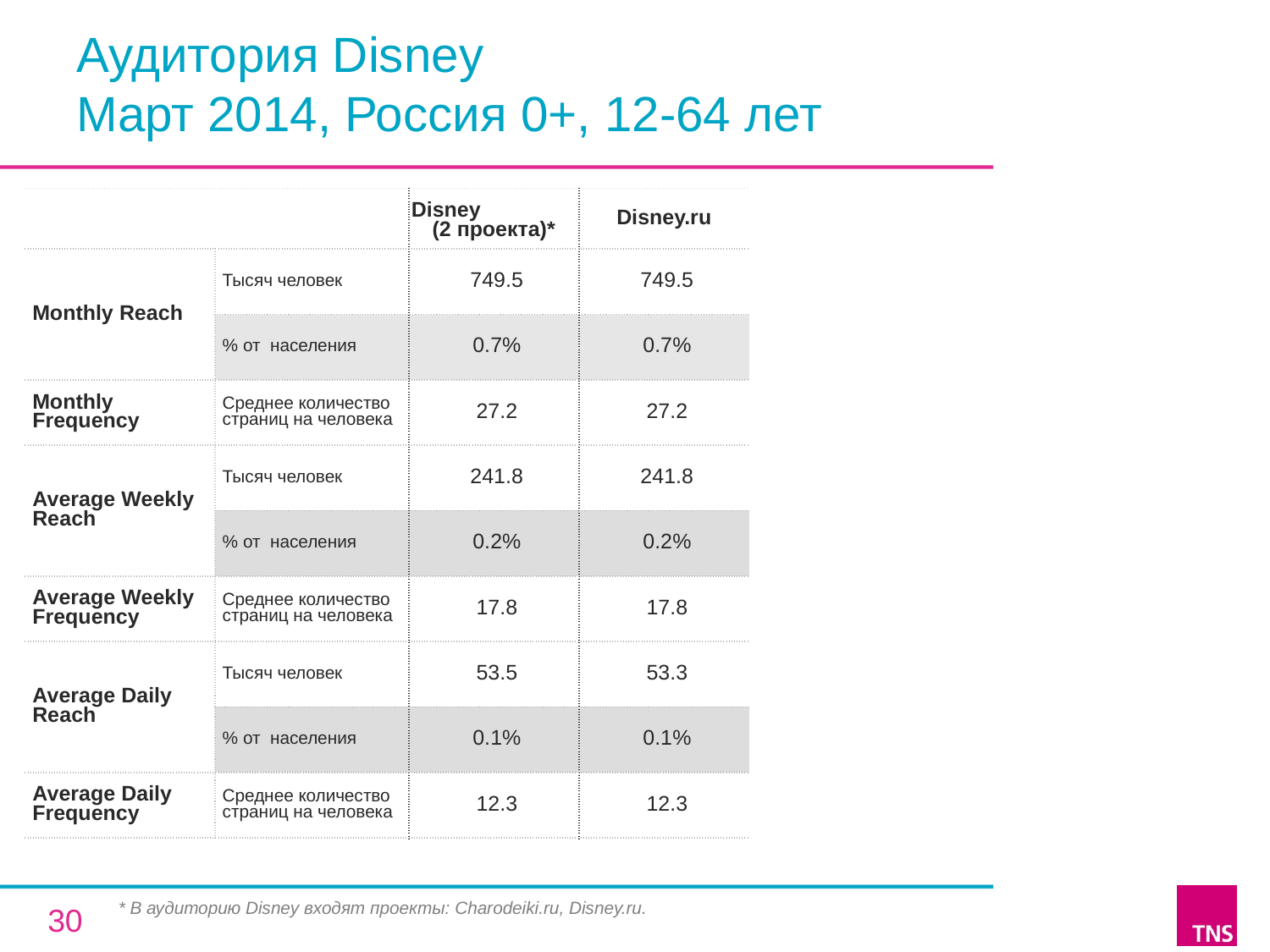

# Аудитория Disney Март 2014, Россия 0+, 12-64 лет
|  |  | Disney (2 проекта)\* | Disney.ru |
| --- | --- | --- | --- |
| Monthly Reach | Тысяч человек | 749.5 | 749.5 |
|  | % от населения | 0.7% | 0.7% |
| Monthly Frequency | Среднее количество страниц на человека | 27.2 | 27.2 |
| Average Weekly Reach | Тысяч человек | 241.8 | 241.8 |
|  | % от населения | 0.2% | 0.2% |
| Average Weekly Frequency | Среднее количество страниц на человека | 17.8 | 17.8 |
| Average Daily Reach | Тысяч человек | 53.5 | 53.3 |
|  | % от населения | 0.1% | 0.1% |
| Average Daily Frequency | Среднее количество страниц на человека | 12.3 | 12.3 |
* В аудиторию Disney входят проекты: Charodeiki.ru, Disney.ru.
30